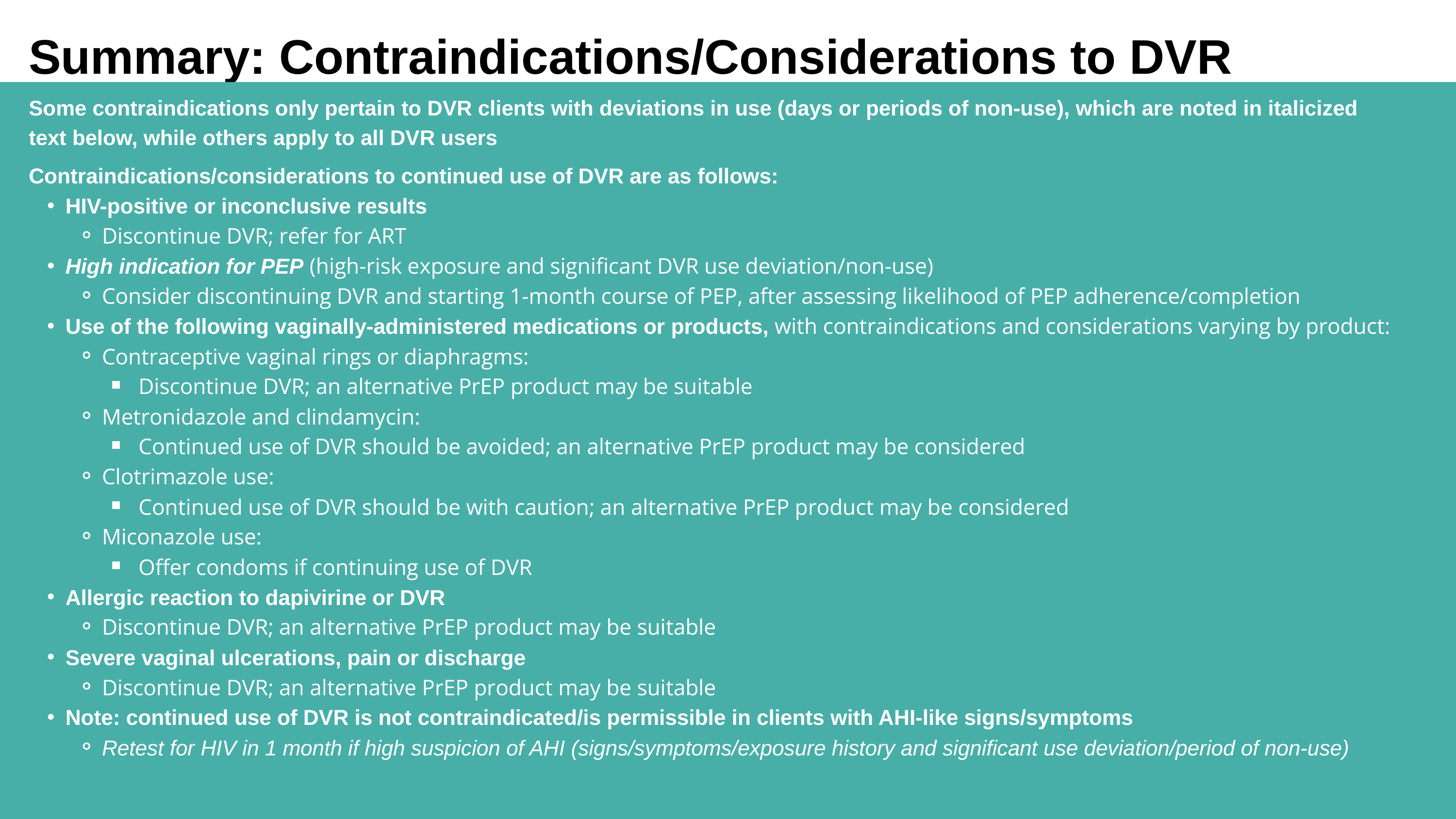

Summary: Contraindications/Considerations to DVR use

Some contraindications only pertain to DVR clients with deviations in use (days or periods of non-use), which are noted in italicized text below, while others apply to all DVR users
Contraindications/considerations to continued use of DVR are as follows:
HIV-positive or inconclusive results
Discontinue DVR; refer for ART
High indication for PEP (high-risk exposure and significant DVR use deviation/non-use)
Consider discontinuing DVR and starting 1-month course of PEP, after assessing likelihood of PEP adherence/completion
Use of the following vaginally-administered medications or products, with contraindications and considerations varying by product:
Contraceptive vaginal rings or diaphragms:
Discontinue DVR; an alternative PrEP product may be suitable
Metronidazole and clindamycin:
Continued use of DVR should be avoided; an alternative PrEP product may be considered
Clotrimazole use:
Continued use of DVR should be with caution; an alternative PrEP product may be considered
Miconazole use:
Offer condoms if continuing use of DVR
Allergic reaction to dapivirine or DVR
Discontinue DVR; an alternative PrEP product may be suitable
Severe vaginal ulcerations, pain or discharge
Discontinue DVR; an alternative PrEP product may be suitable
Note: continued use of DVR is not contraindicated/is permissible in clients with AHI-like signs/symptoms
Retest for HIV in 1 month if high suspicion of AHI (signs/symptoms/exposure history and significant use deviation/period of non-use)